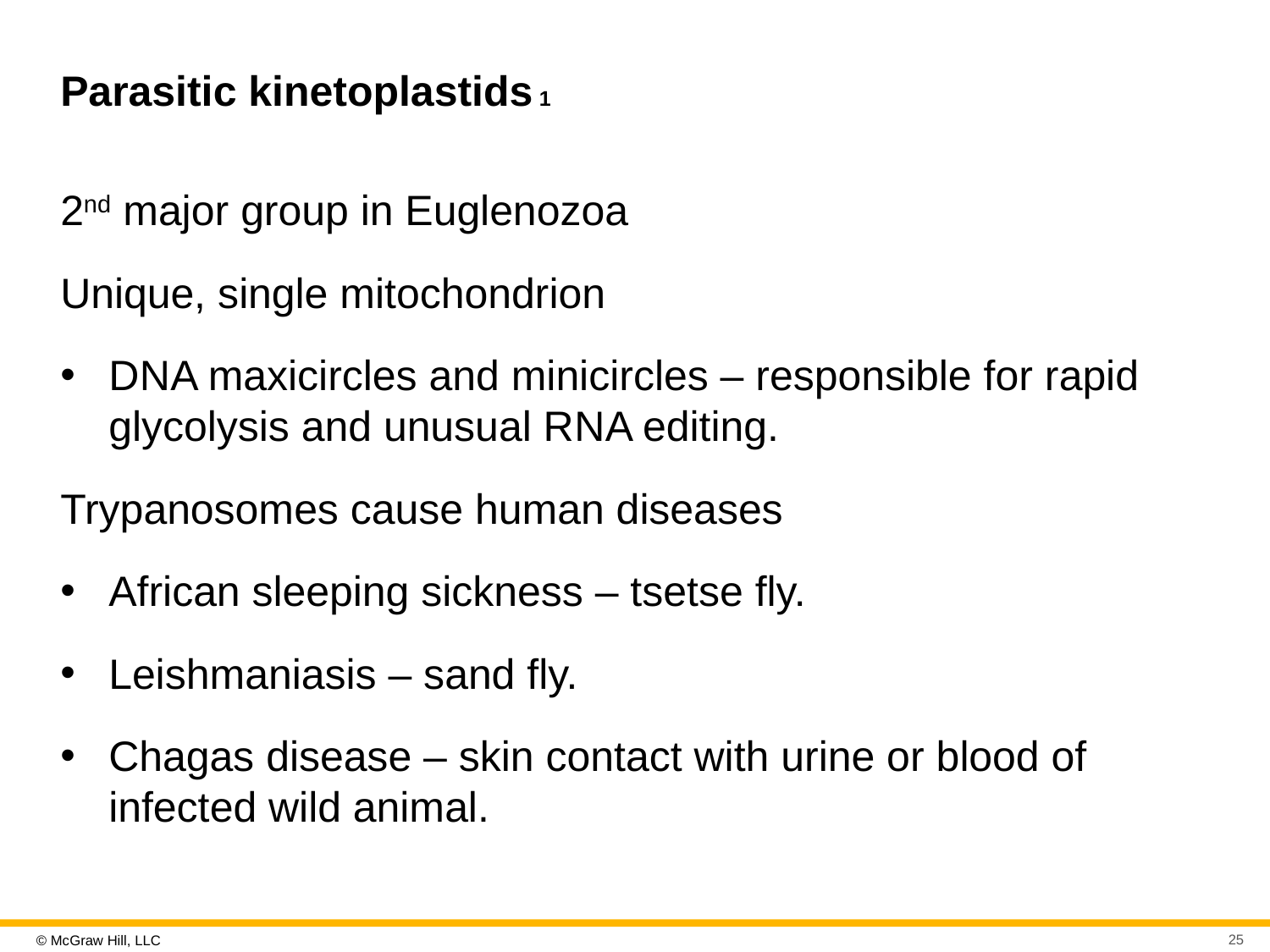

# Parasitic kinetoplastids 1
2nd major group in Euglenozoa
Unique, single mitochondrion
D N A maxicircles and minicircles – responsible for rapid glycolysis and unusual R N A editing.
Trypanosomes cause human diseases
African sleeping sickness – tsetse fly.
Leishmaniasis – sand fly.
Chagas disease – skin contact with urine or blood of infected wild animal.
25